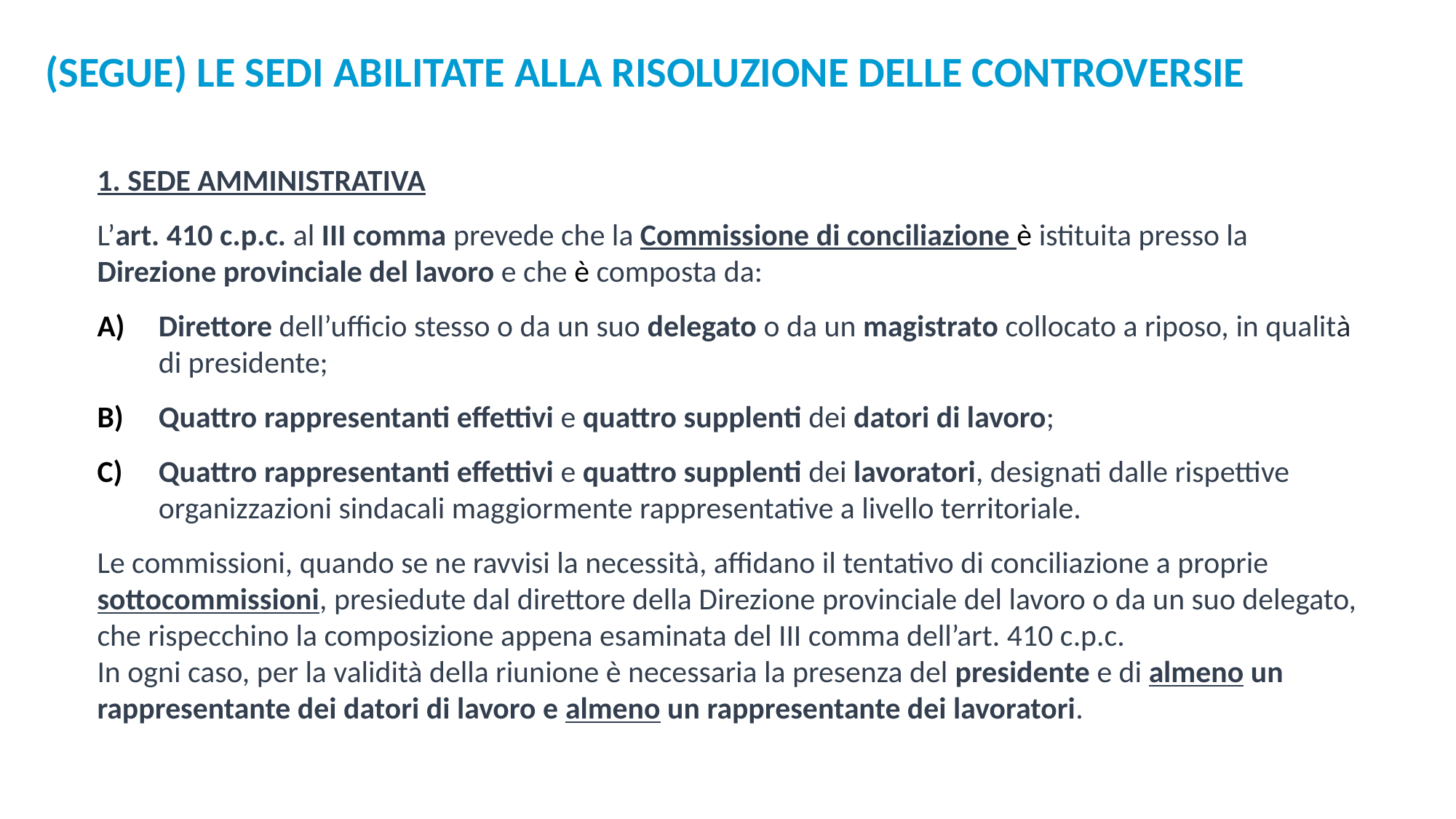

(segue) le sedi abilitate alla risoluzione delle controversie
1. SEDE AMMINISTRATIVA
L’art. 410 c.p.c. al III comma prevede che la Commissione di conciliazione è istituita presso la Direzione provinciale del lavoro e che è composta da:
Direttore dell’ufficio stesso o da un suo delegato o da un magistrato collocato a riposo, in qualità di presidente;
Quattro rappresentanti effettivi e quattro supplenti dei datori di lavoro;
Quattro rappresentanti effettivi e quattro supplenti dei lavoratori, designati dalle rispettive organizzazioni sindacali maggiormente rappresentative a livello territoriale.
Le commissioni, quando se ne ravvisi la necessità, affidano il tentativo di conciliazione a proprie sottocommissioni, presiedute dal direttore della Direzione provinciale del lavoro o da un suo delegato, che rispecchino la composizione appena esaminata del III comma dell’art. 410 c.p.c.
In ogni caso, per la validità della riunione è necessaria la presenza del presidente e di almeno un rappresentante dei datori di lavoro e almeno un rappresentante dei lavoratori.